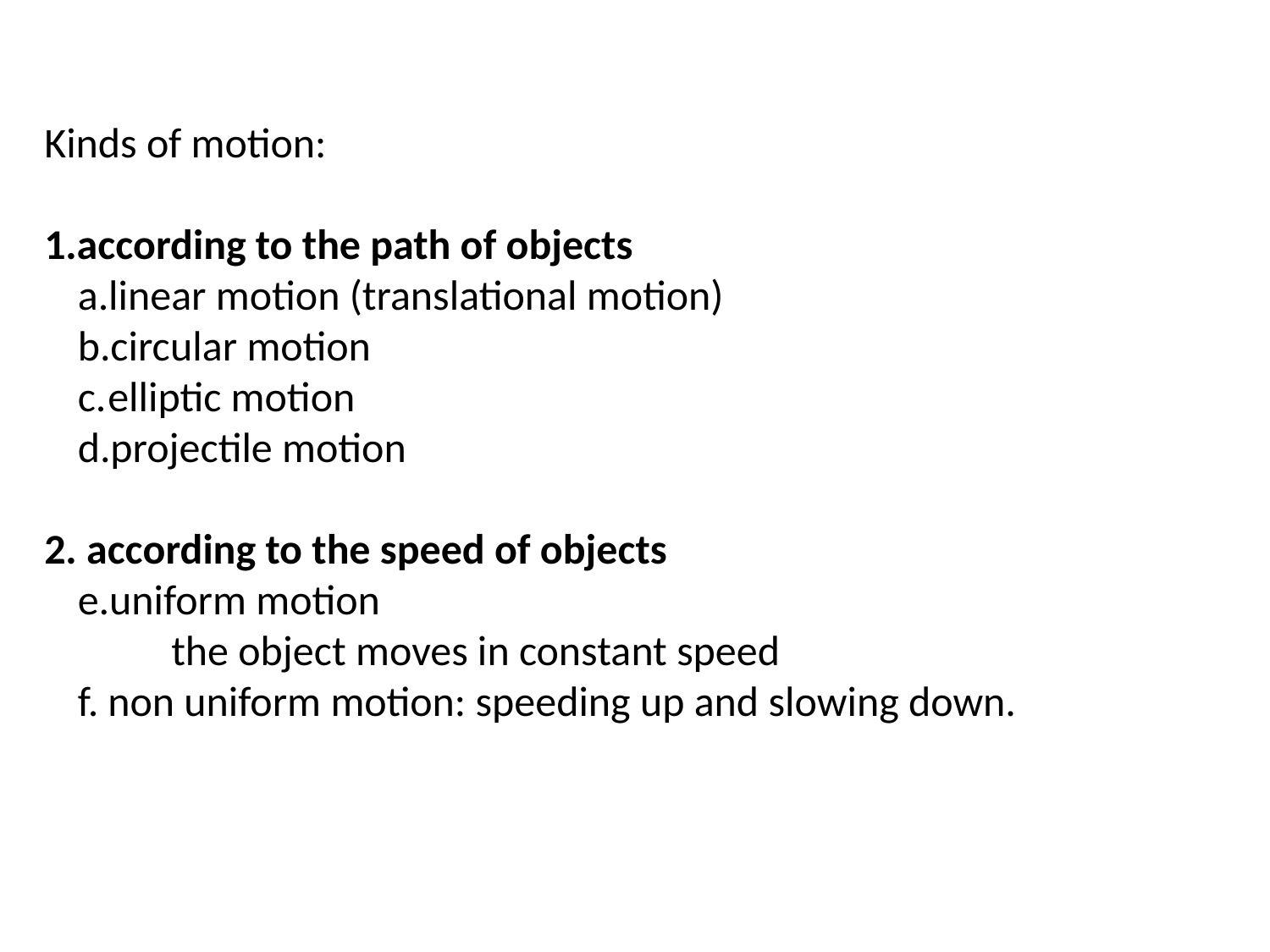

Kinds of motion:

according to the path of objects
linear motion (translational motion)
circular motion
elliptic motion
projectile motion

2. according to the speed of objects
uniform motion
	the object moves in constant speed
non uniform motion: speeding up and slowing down.